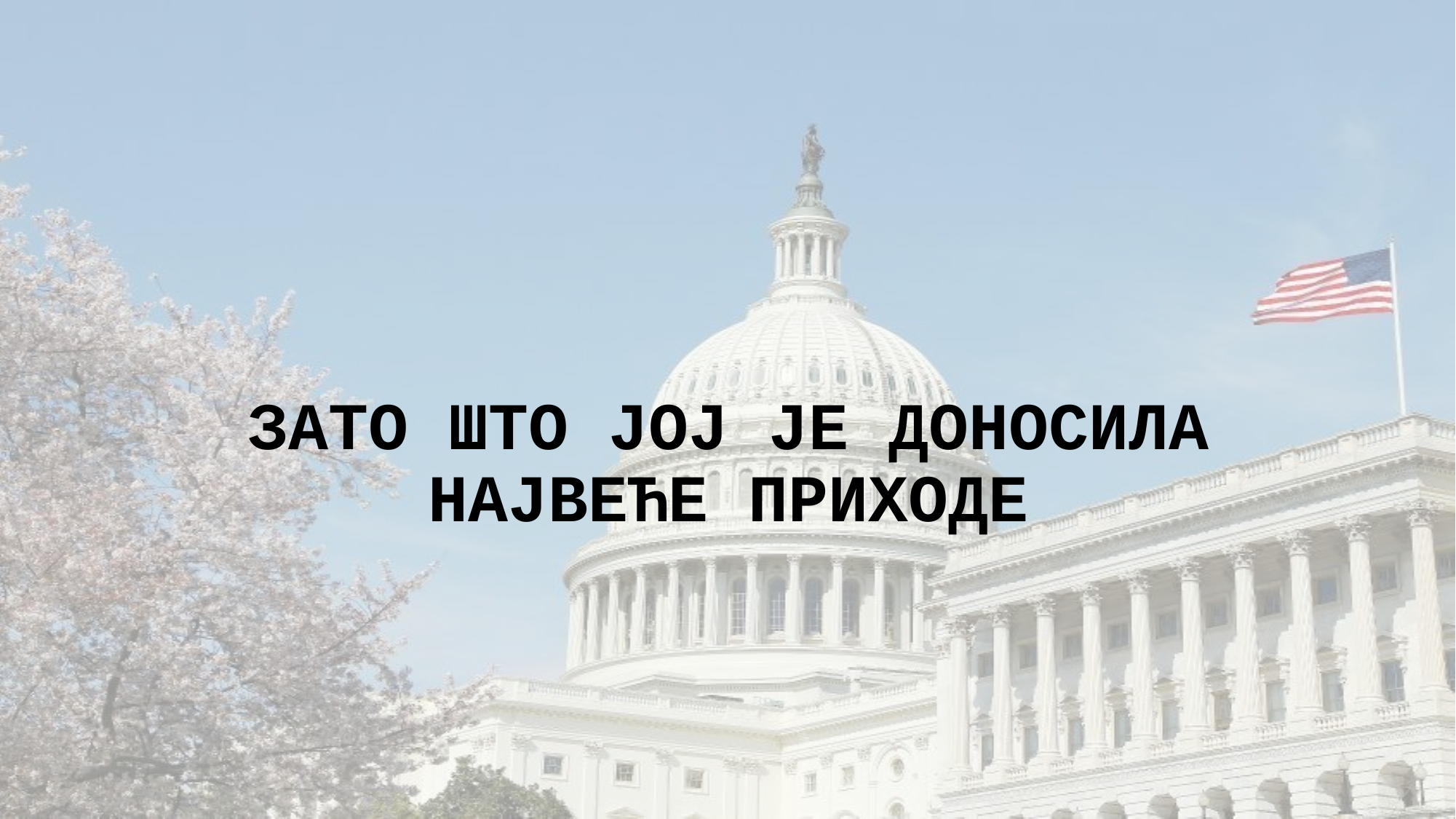

# ЗАТО ШТО ЈОЈ ЈЕ ДОНОСИЛА НАЈВЕЋЕ ПРИХОДЕ